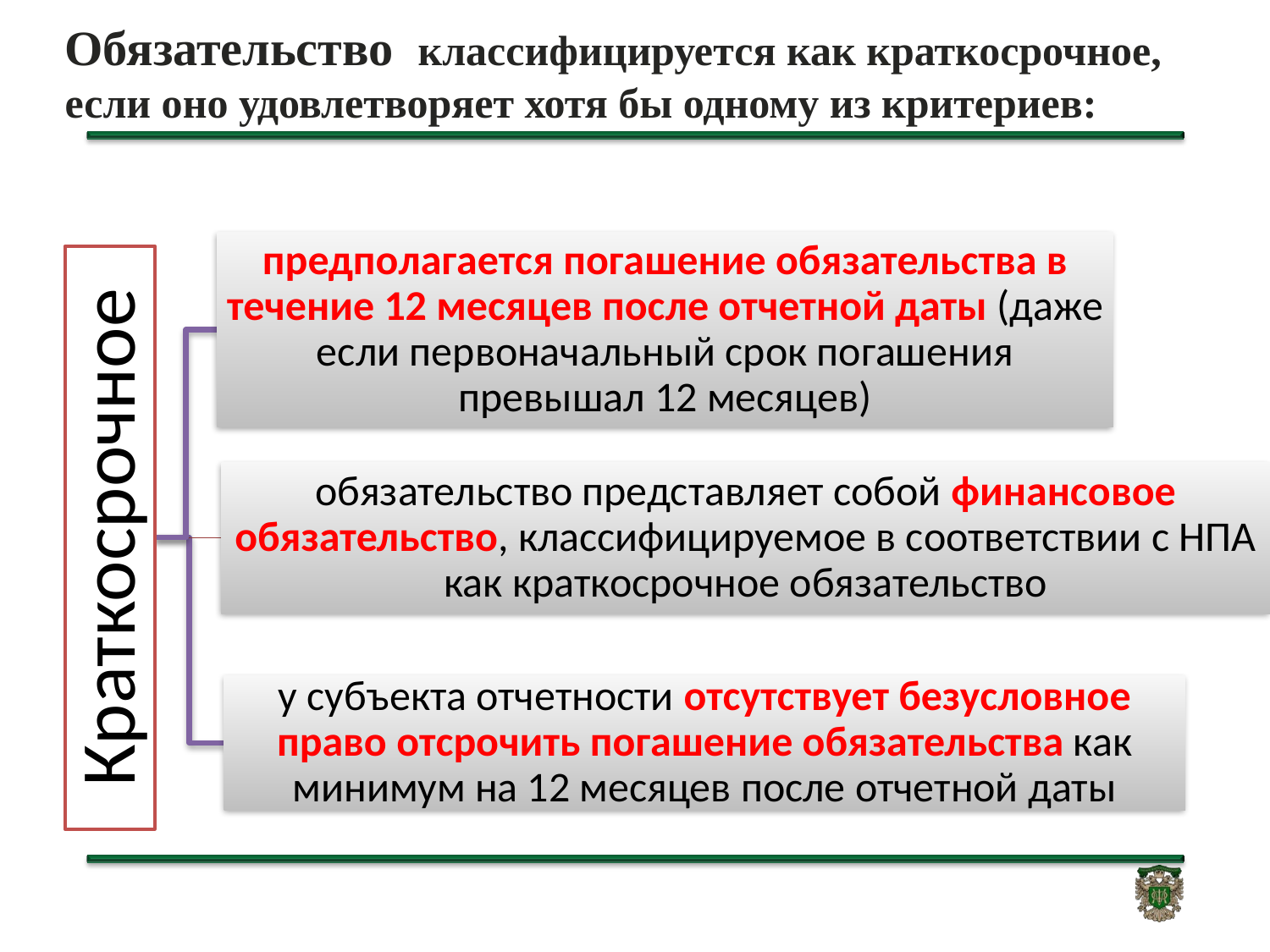

# Обязательство  классифицируется как краткосрочное, если оно удовлетворяет хотя бы одному из критериев:

Краткосрочное
предполагается погашение обязательства в течение 12 месяцев после отчетной даты (даже если первоначальный срок погашения превышал 12 месяцев)
обязательство представляет собой финансовое обязательство, классифицируемое в соответствии с НПА как краткосрочное обязательство
у субъекта отчетности отсутствует безусловное право отсрочить погашение обязательства как минимум на 12 месяцев после отчетной даты